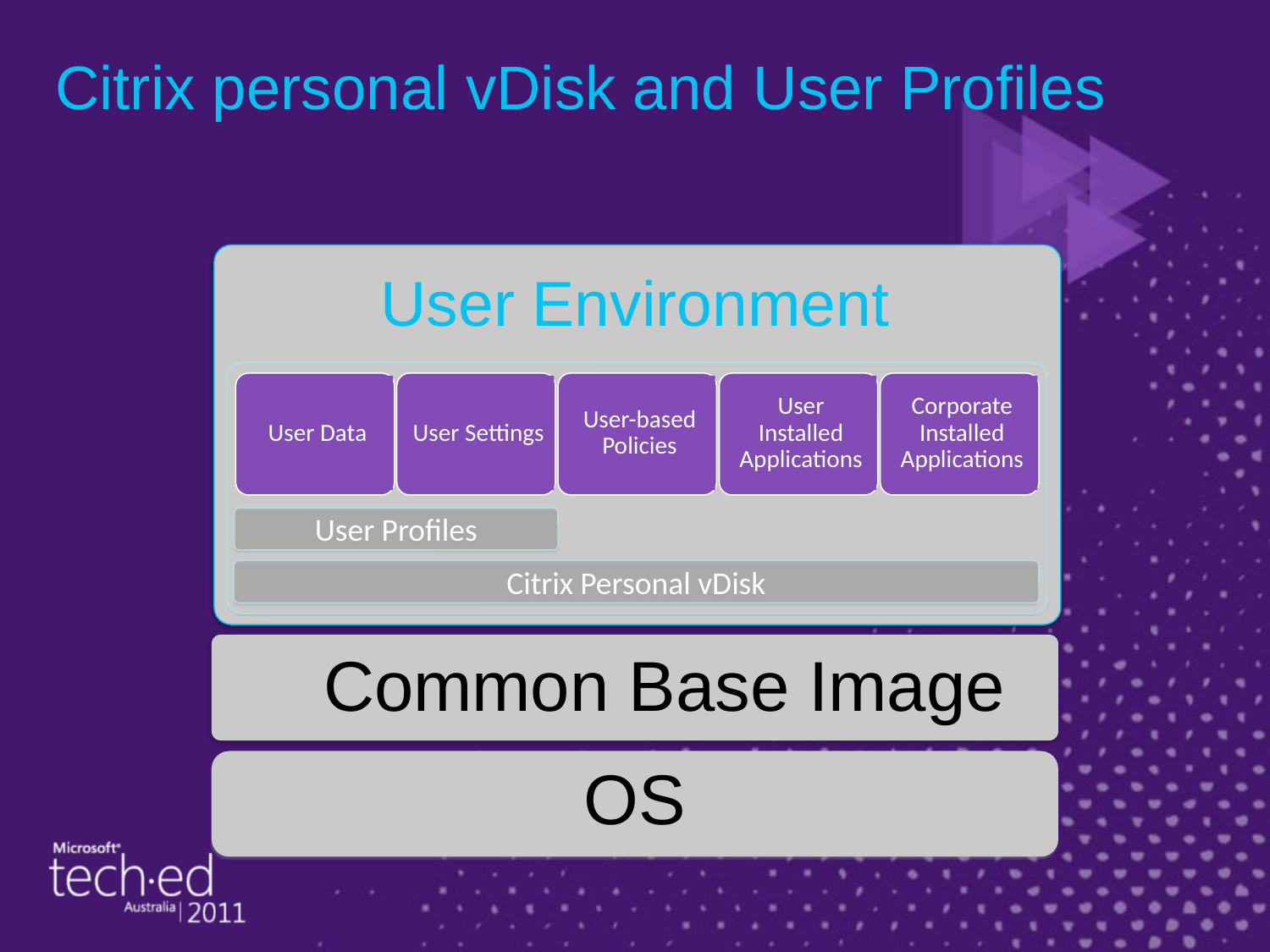

# Citrix personal vDisk and User Profiles

User Environment

User Data

User Settings

User-based Policies

User Installed Applications

Corporate Installed Applications
User Profiles
Citrix Personal vDisk

Common Base Image

OS